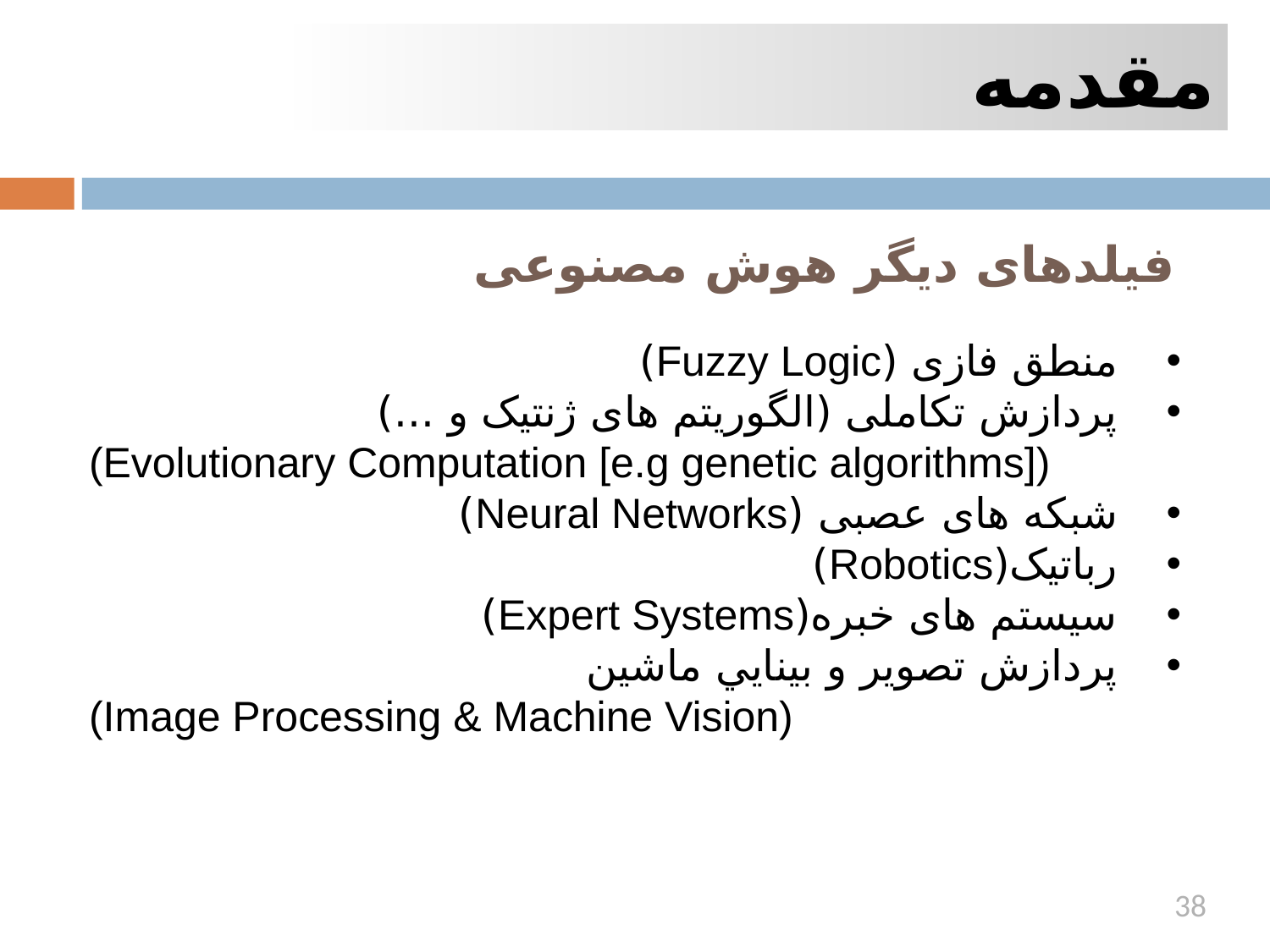

مقدمه
# فيلدهای ديگر هوش مصنوعی
منطق فازی (Fuzzy Logic)
پردازش تکاملی (الگوريتم های ژنتيک و ...)
(Evolutionary Computation [e.g genetic algorithms])
شبکه های عصبی (Neural Networks)
رباتيک(Robotics)
سيستم های خبره(Expert Systems)
پردازش تصوير و بينايي ماشين
(Image Processing & Machine Vision)
38